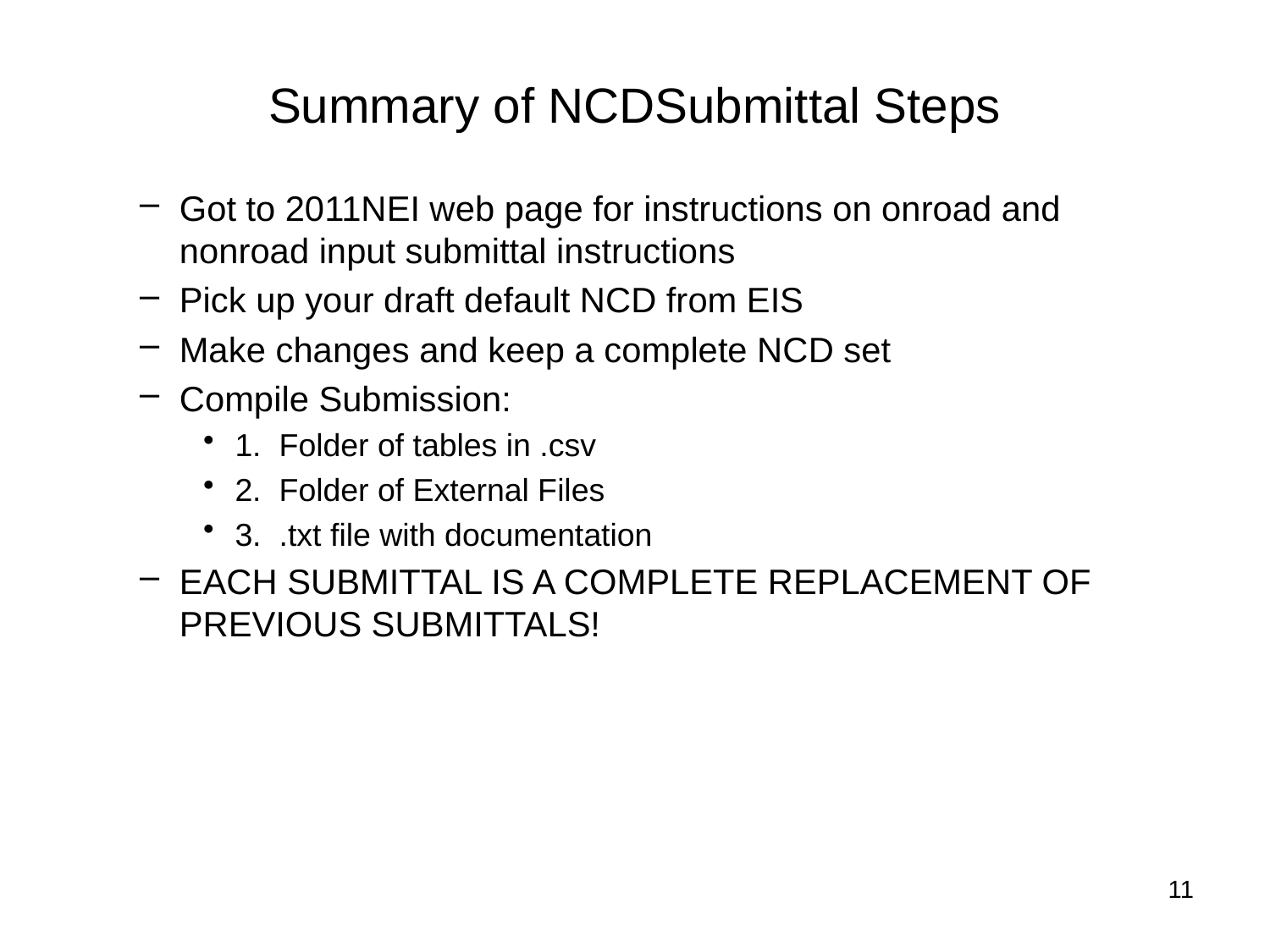

# Summary of NCDSubmittal Steps
Got to 2011NEI web page for instructions on onroad and nonroad input submittal instructions
Pick up your draft default NCD from EIS
Make changes and keep a complete NCD set
Compile Submission:
1.  Folder of tables in .csv
2.  Folder of External Files
3.  .txt file with documentation
EACH SUBMITTAL IS A COMPLETE REPLACEMENT OF PREVIOUS SUBMITTALS!

11